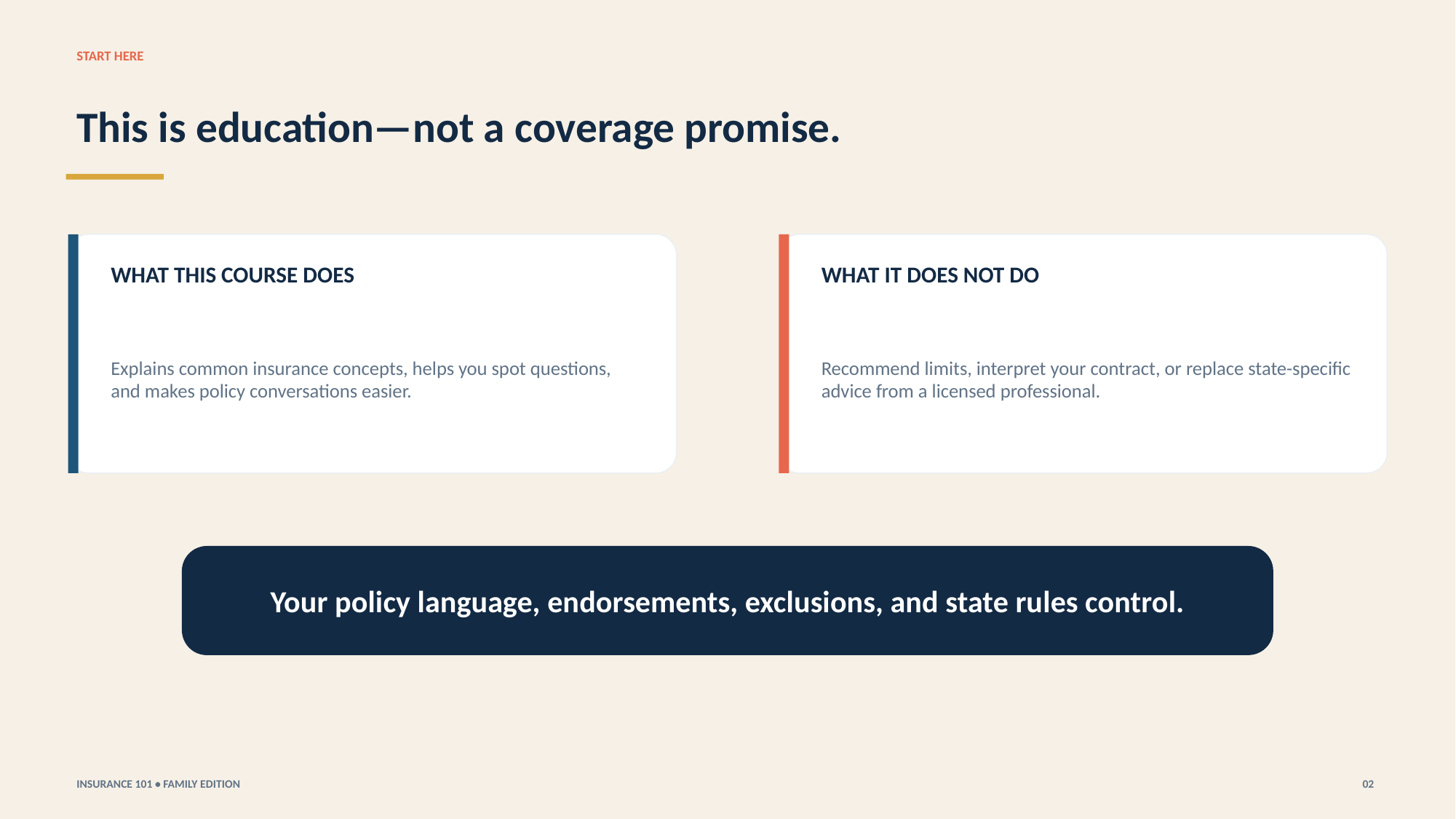

START HERE
This is education—not a coverage promise.

WHAT THIS COURSE DOES
WHAT IT DOES NOT DO
Explains common insurance concepts, helps you spot questions, and makes policy conversations easier.
Recommend limits, interpret your contract, or replace state-specific advice from a licensed professional.

Your policy language, endorsements, exclusions, and state rules control.
INSURANCE 101 • FAMILY EDITION
02